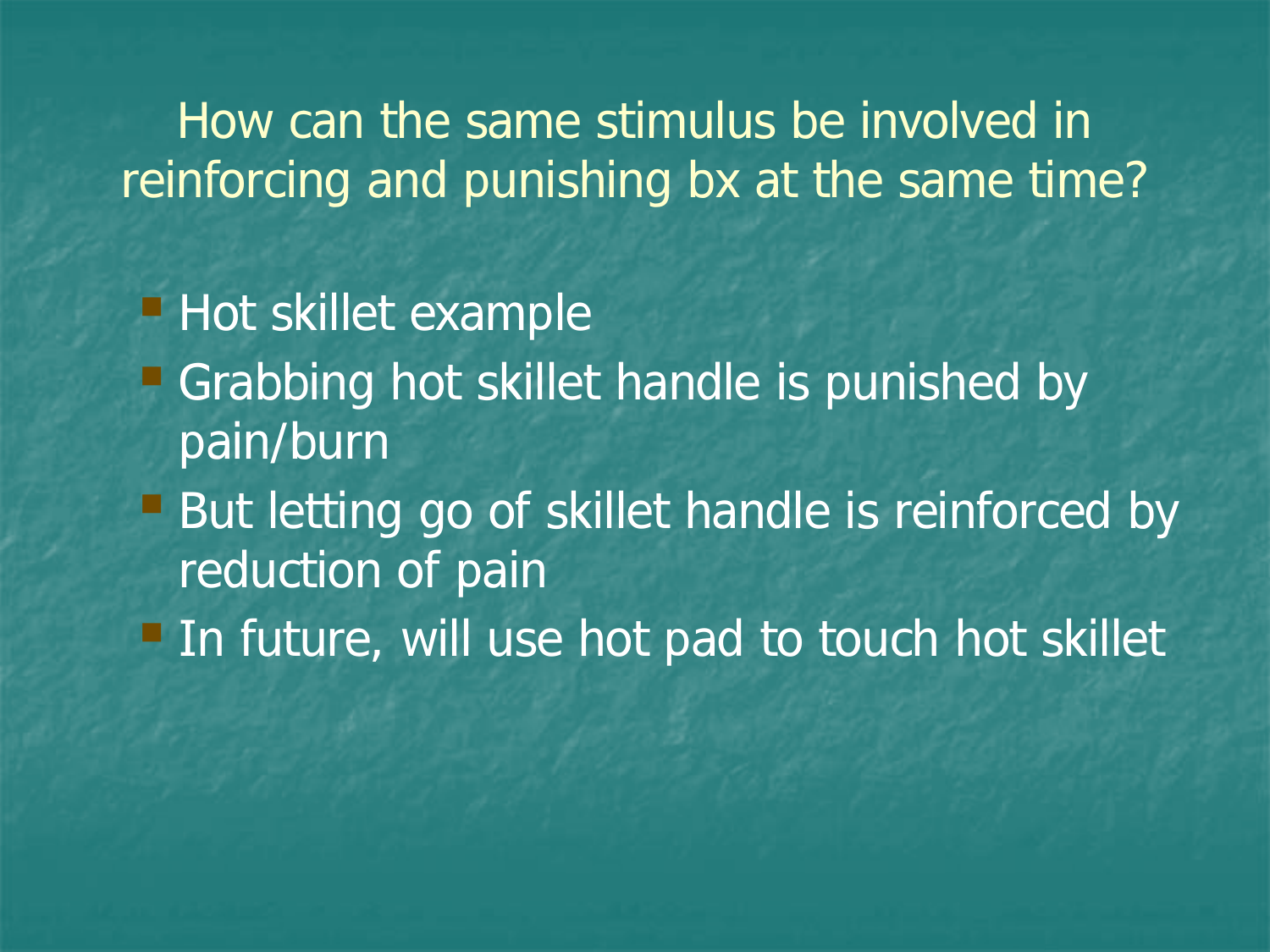

# How can the same stimulus be involved in reinforcing and punishing bx at the same time?
Hot skillet example
Grabbing hot skillet handle is punished by pain/burn
But letting go of skillet handle is reinforced by reduction of pain
In future, will use hot pad to touch hot skillet